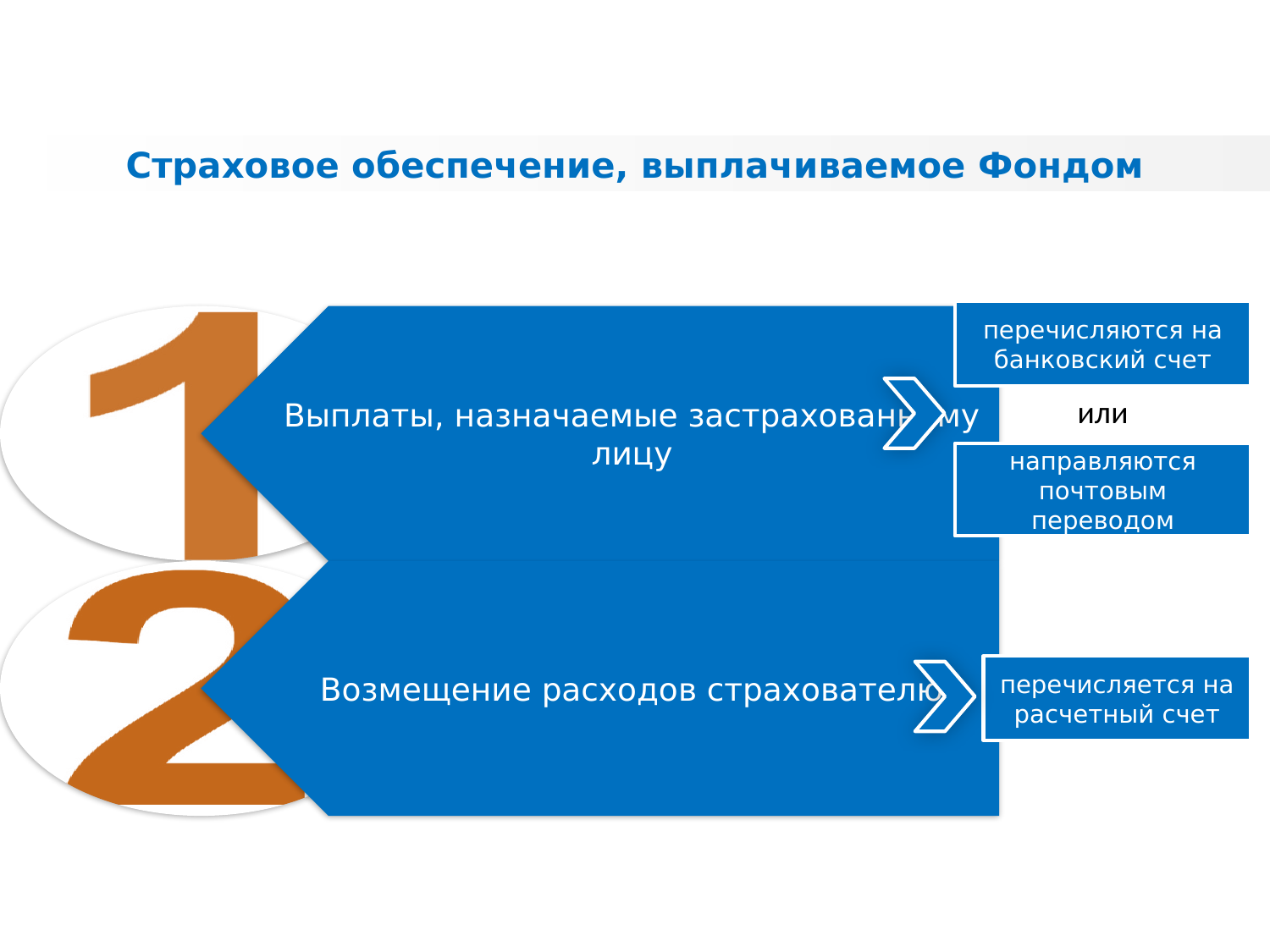

Страховое обеспечение, выплачиваемое Фондом
перечисляются на банковский счет
Выплаты, назначаемые застрахованному лицу
Возмещение расходов страхователю

или
направляются почтовым переводом
перечисляется на расчетный счет